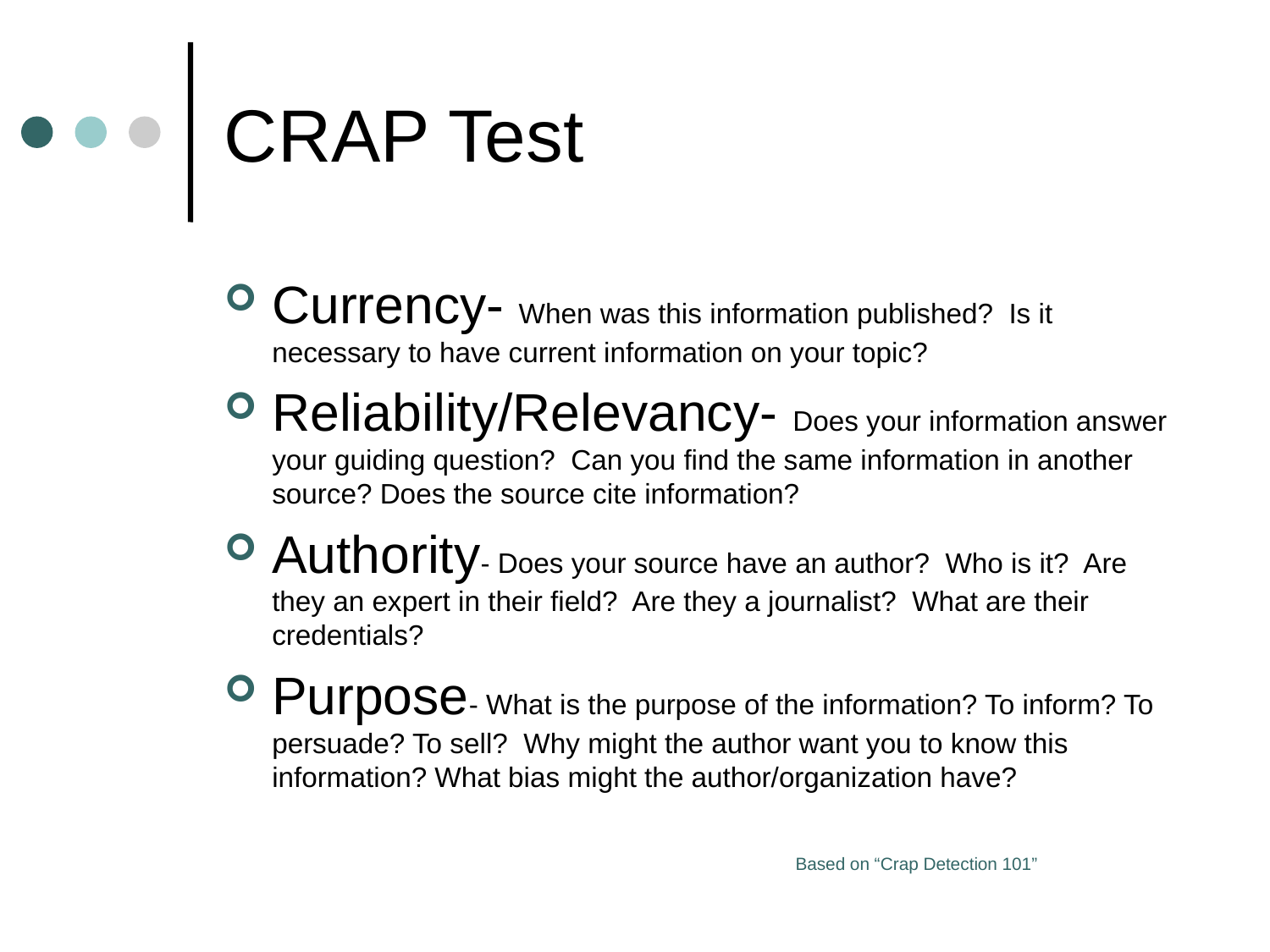

# CRAP Test
Currency- When was this information published?  Is it necessary to have current information on your topic?
Reliability/Relevancy- Does your information answer your guiding question?  Can you find the same information in another source? Does the source cite information?
Authority- Does your source have an author?  Who is it?  Are they an expert in their field?  Are they a journalist?  What are their credentials?
Purpose- What is the purpose of the information? To inform? To persuade? To sell?  Why might the author want you to know this information? What bias might the author/organization have?

Based on “Crap Detection 101”